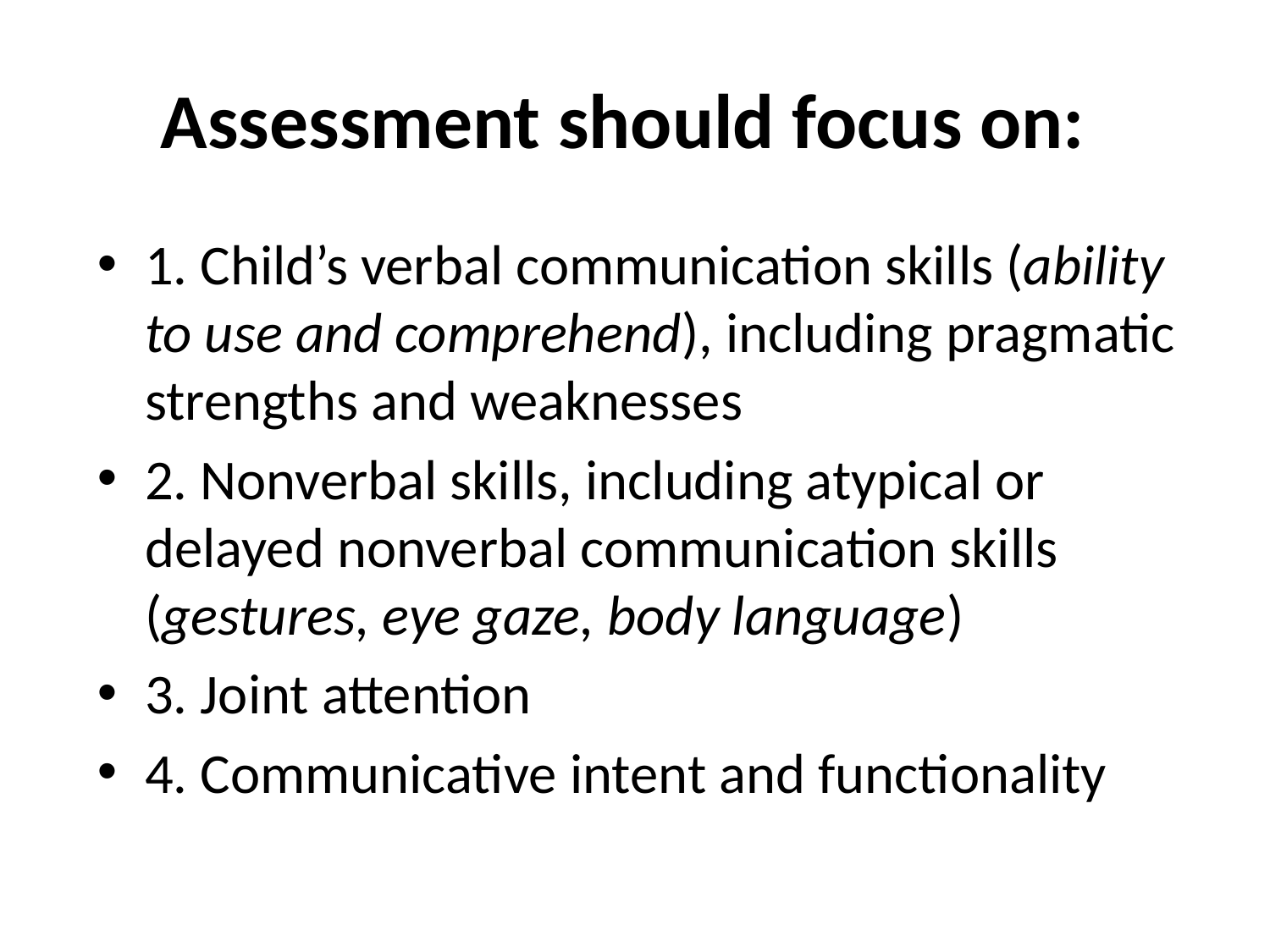

# Assessment should focus on:
1. Child’s verbal communication skills (ability to use and comprehend), including pragmatic strengths and weaknesses
2. Nonverbal skills, including atypical or delayed nonverbal communication skills (gestures, eye gaze, body language)
3. Joint attention
4. Communicative intent and functionality